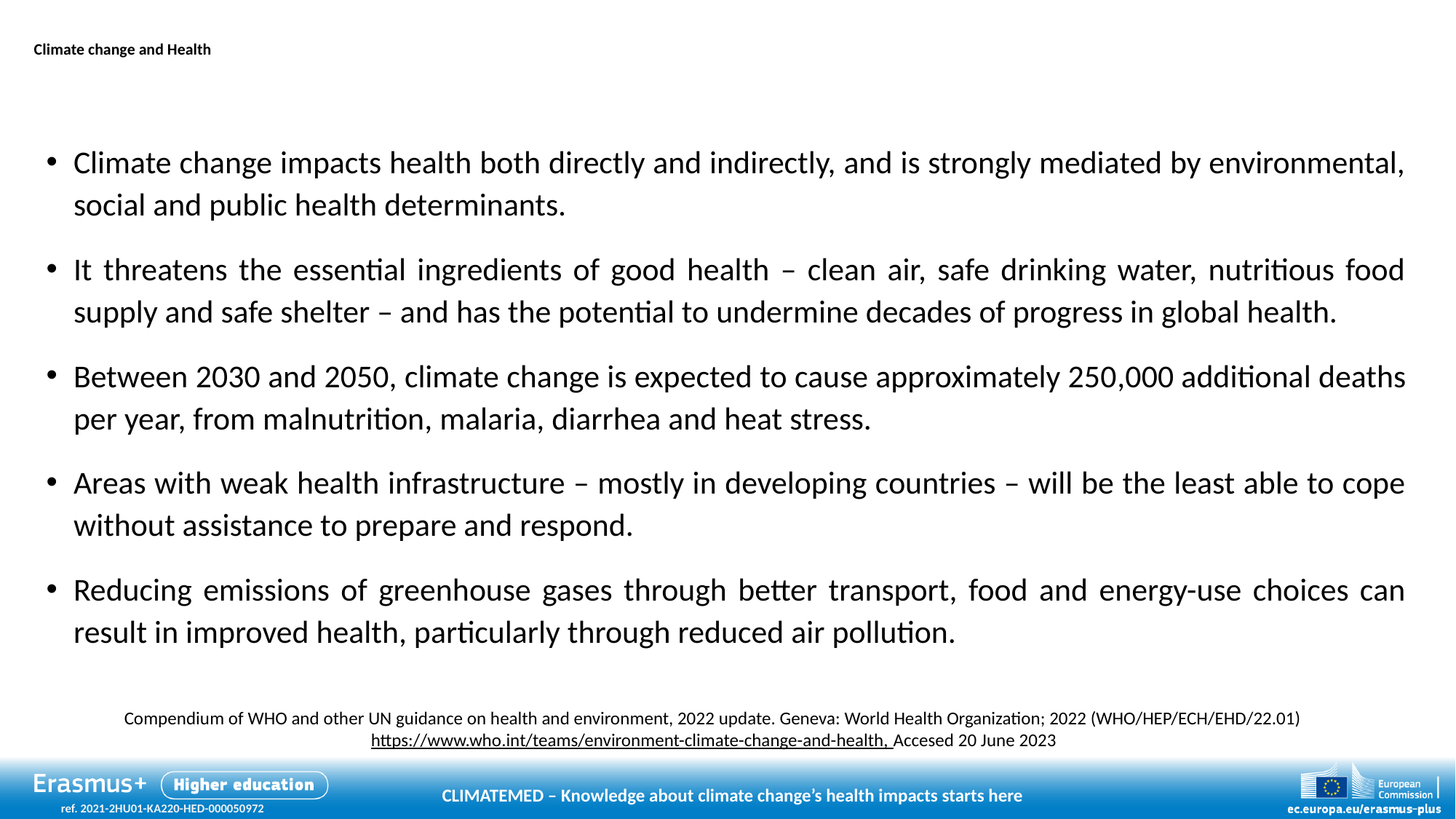

# Climate change and Health
Climate change impacts health both directly and indirectly, and is strongly mediated by environmental, social and public health determinants.
It threatens the essential ingredients of good health – clean air, safe drinking water, nutritious food supply and safe shelter – and has the potential to undermine decades of progress in global health.
Between 2030 and 2050, climate change is expected to cause approximately 250,000 additional deaths per year, from malnutrition, malaria, diarrhea and heat stress.
Areas with weak health infrastructure – mostly in developing countries – will be the least able to cope without assistance to prepare and respond.
Reducing emissions of greenhouse gases through better transport, food and energy-use choices can result in improved health, particularly through reduced air pollution.
Compendium of WHO and other UN guidance on health and environment, 2022 update. Geneva: World Health Organization; 2022 (WHO/HEP/ECH/EHD/22.01)
https://www.who.int/teams/environment-climate-change-and-health, Accesed 20 June 2023